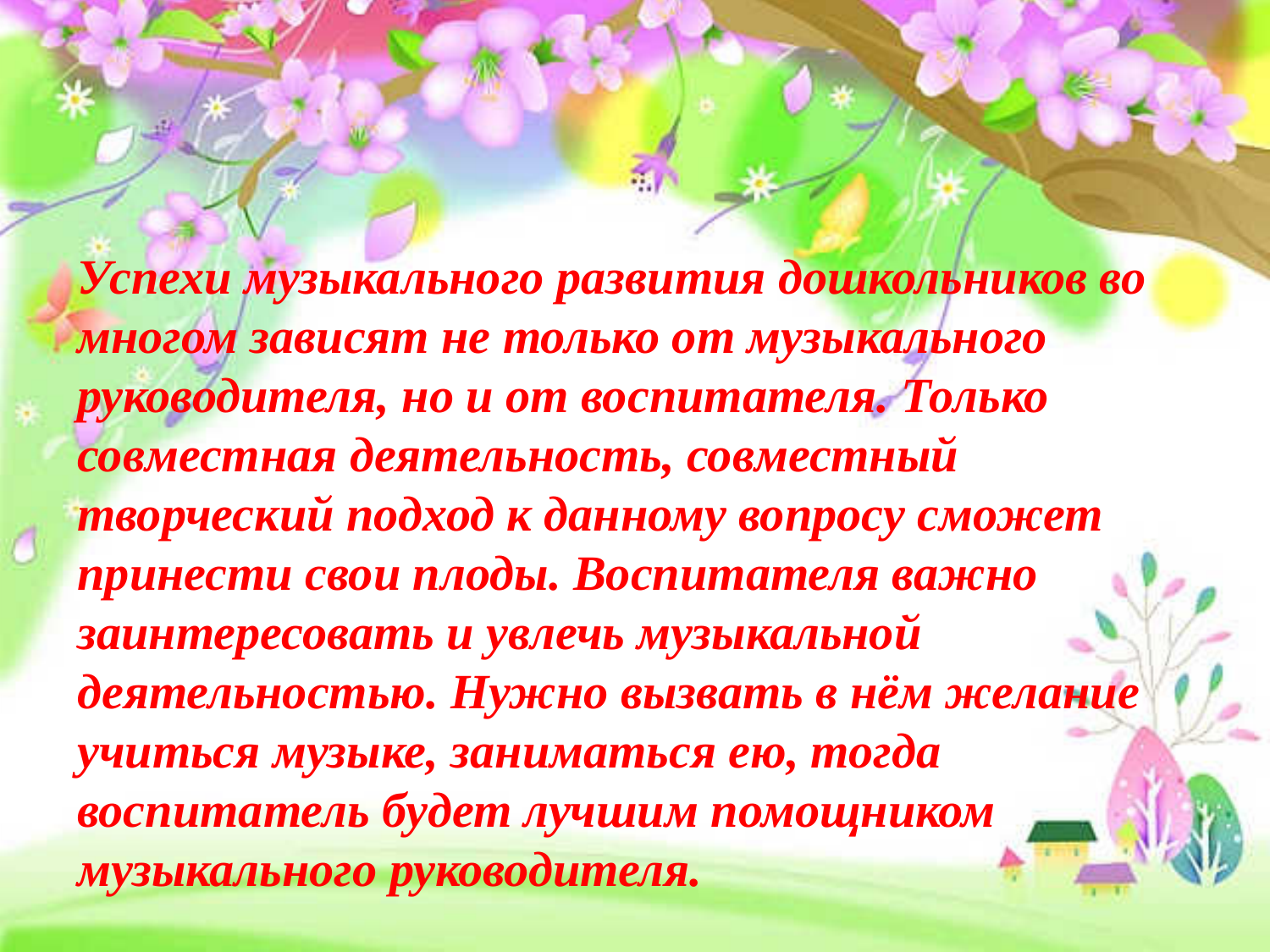

Успехи музыкального развития дошкольников во многом зависят не только от музыкального руководителя, но и от воспитателя. Только совместная деятельность, совместный творческий подход к данному вопросу сможет принести свои плоды. Воспитателя важно заинтересовать и увлечь музыкальной деятельностью. Нужно вызвать в нём желание учиться музыке, заниматься ею, тогда воспитатель будет лучшим помощником музыкального руководителя.